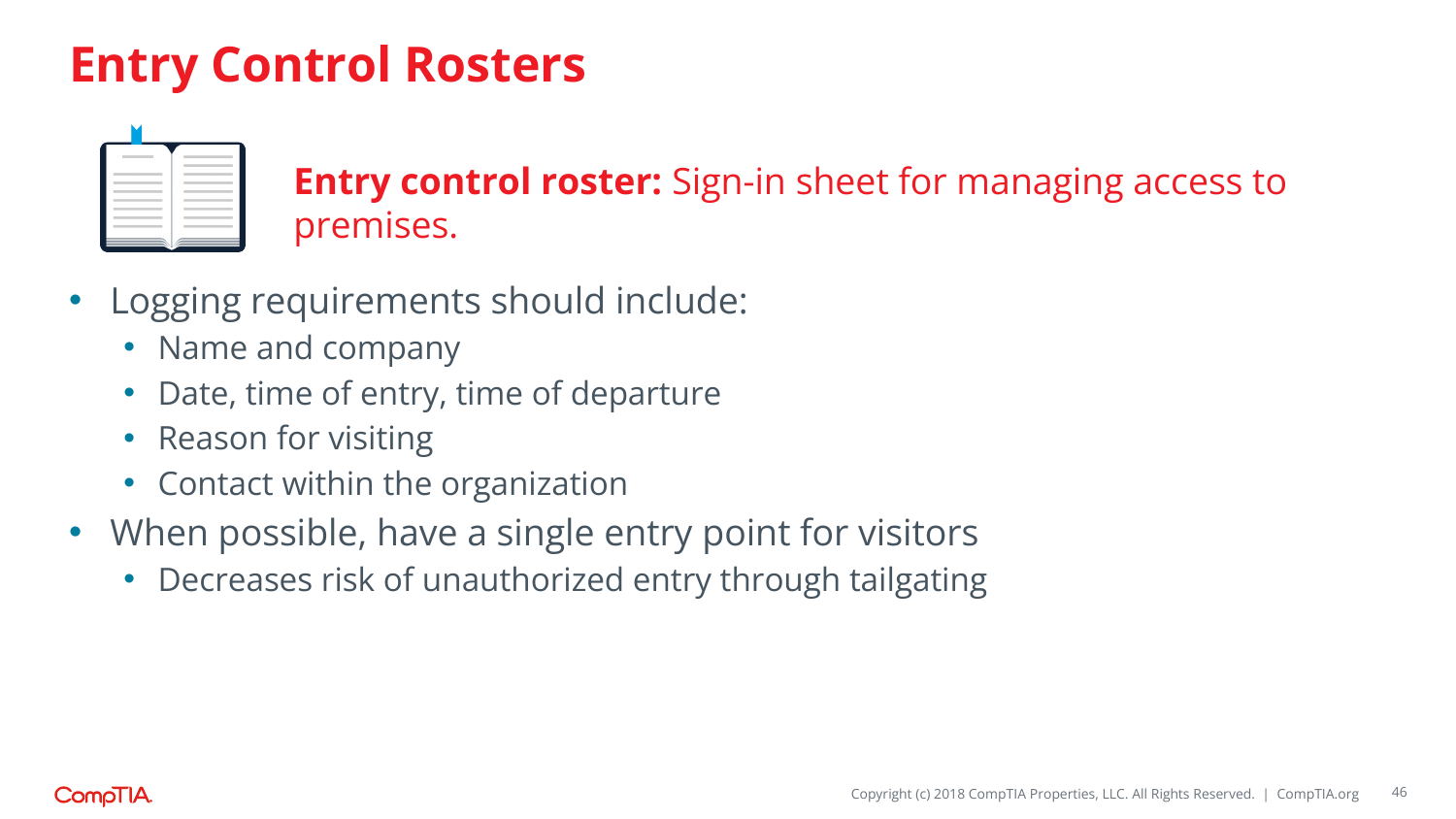

# Entry Control Rosters
Entry control roster: Sign-in sheet for managing access to premises.
Logging requirements should include:
Name and company
Date, time of entry, time of departure
Reason for visiting
Contact within the organization
When possible, have a single entry point for visitors
Decreases risk of unauthorized entry through tailgating
46